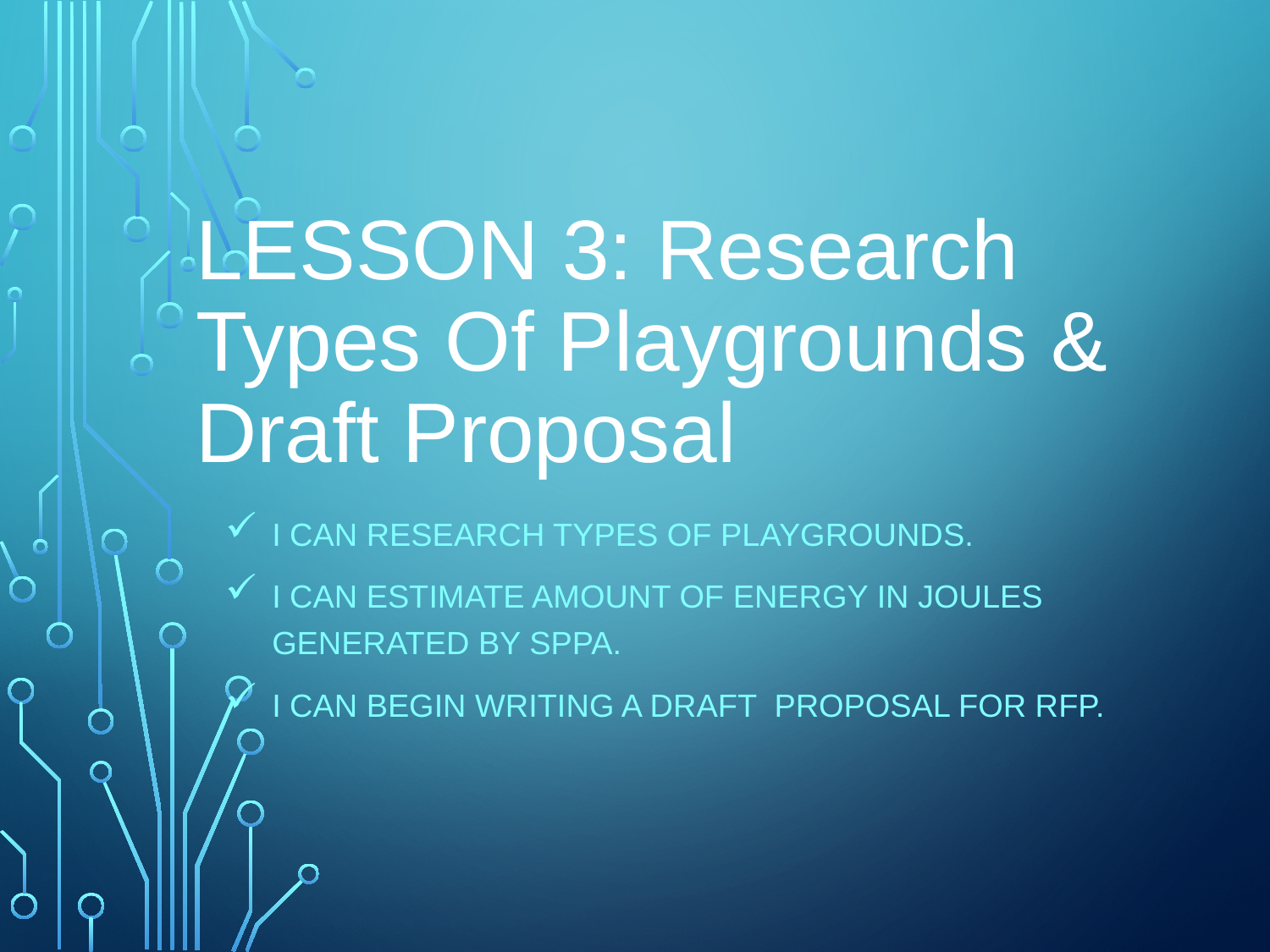

# Lesson 3: Research Types Of Playgrounds & Draft Proposal
I can research types of playgrounds.
I can estimate amount of energy in Joules generated by SPPA.
I can begin writing a draft  proposal for RFP.